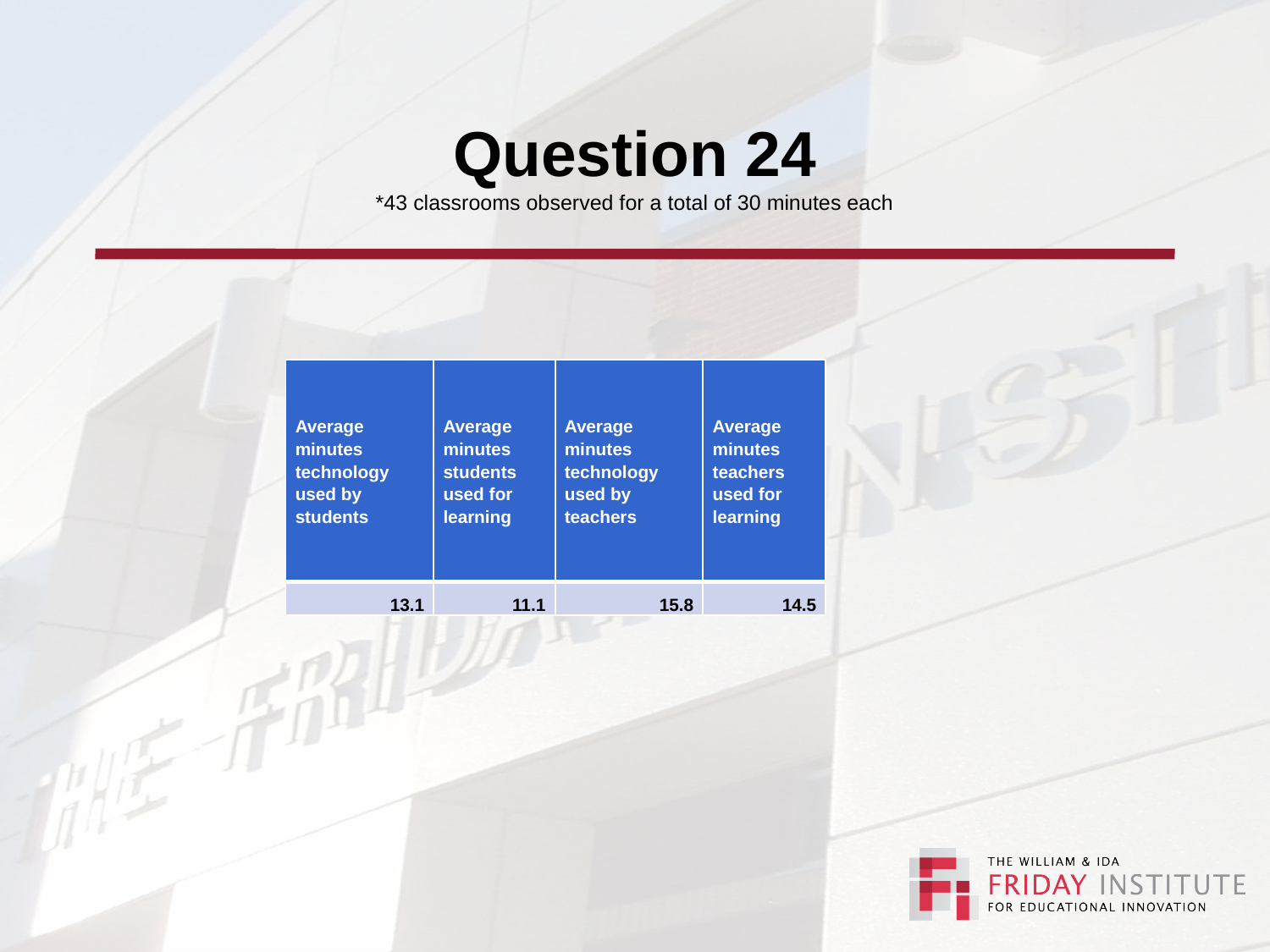

# Question 24 *43 classrooms observed for a total of 30 minutes each
| Average minutes technology used by students | Average minutes students used for learning | Average minutes technology used by teachers | Average minutes teachers used for learning |
| --- | --- | --- | --- |
| 13.1 | 11.1 | 15.8 | 14.5 |